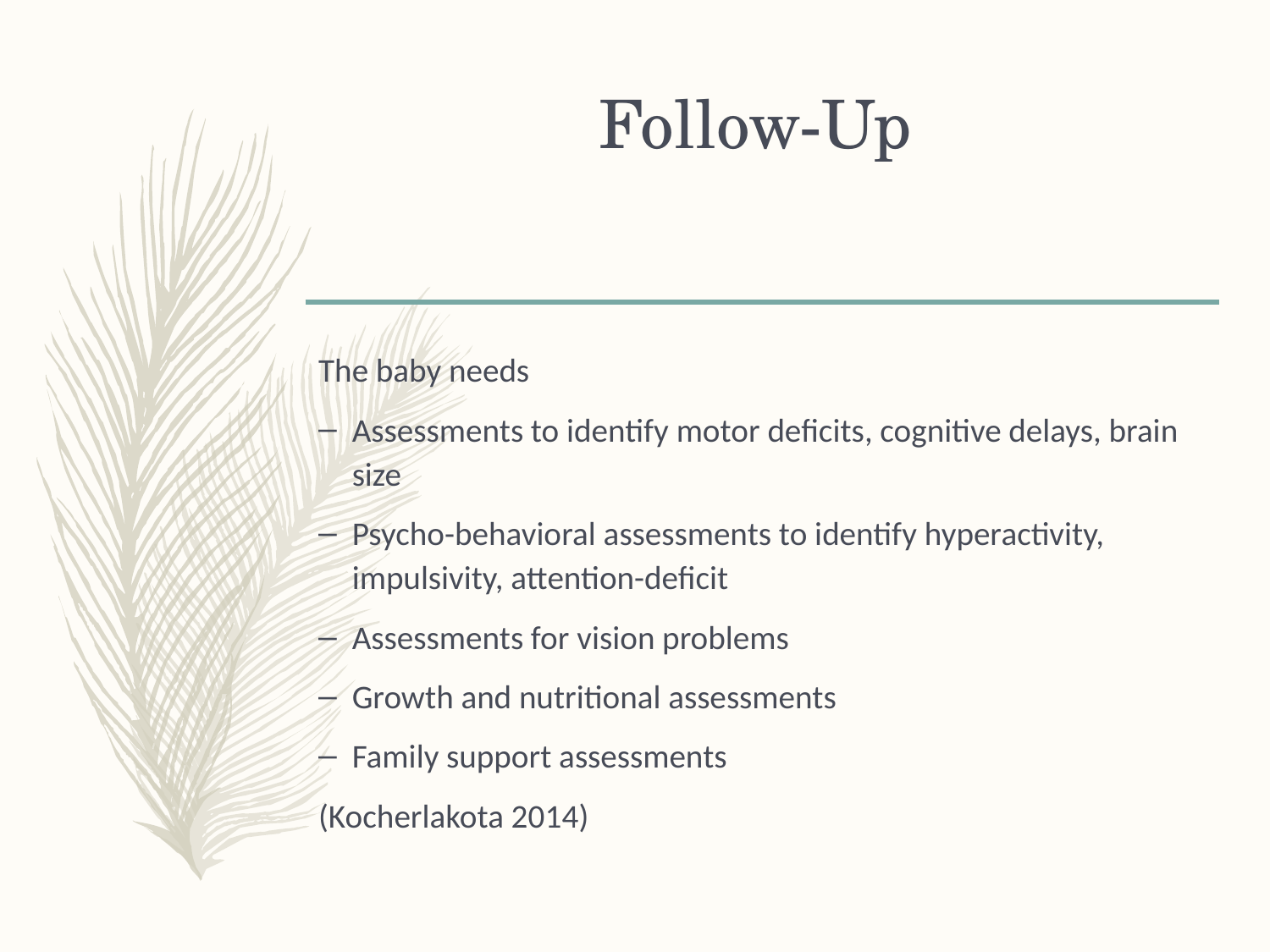

# Follow-Up
The baby needs
Assessments to identify motor deficits, cognitive delays, brain size
Psycho-behavioral assessments to identify hyperactivity, impulsivity, attention-deficit
Assessments for vision problems
Growth and nutritional assessments
Family support assessments
(Kocherlakota 2014)